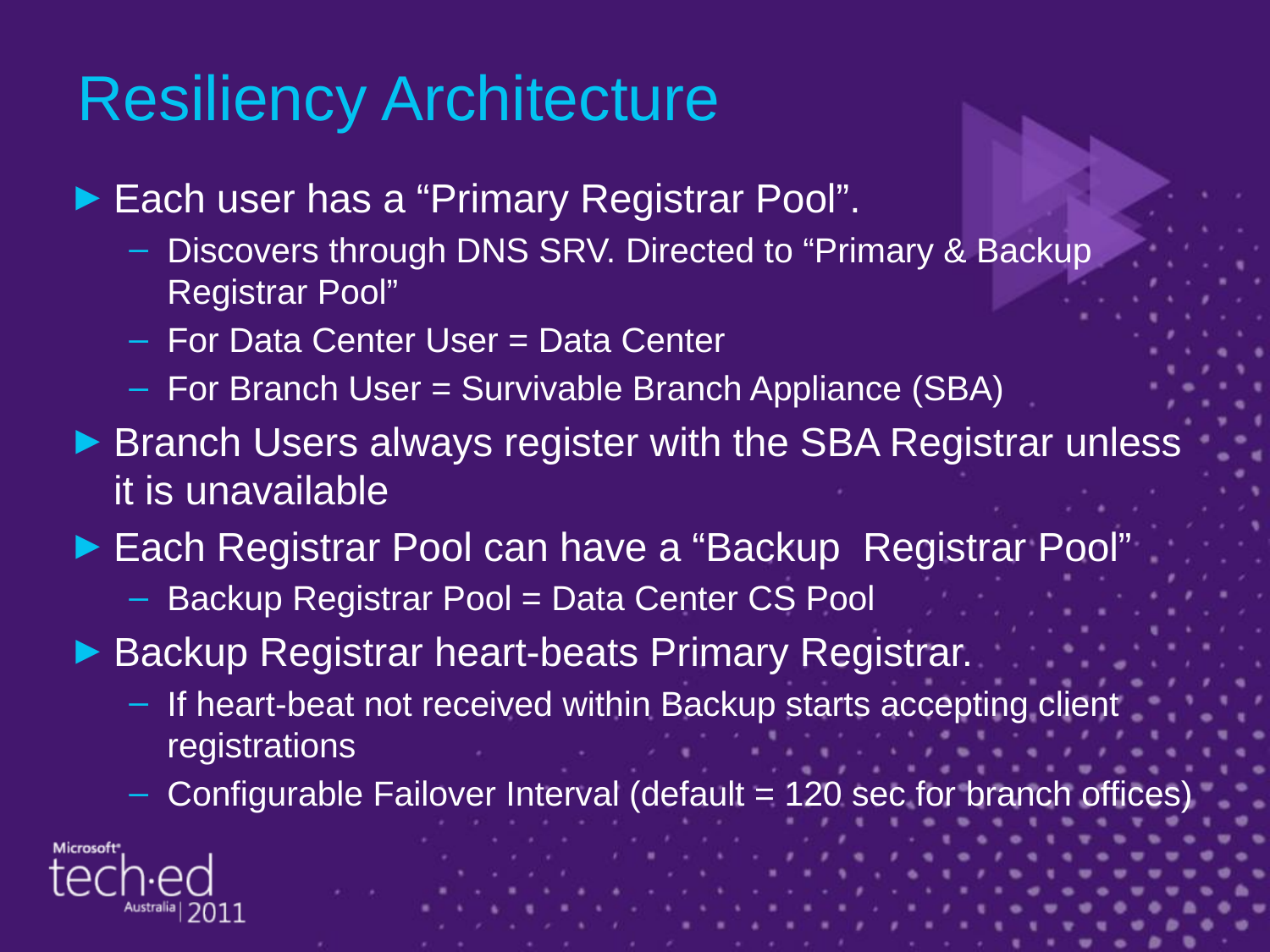

# Resiliency Architecture
Each user has a “Primary Registrar Pool”.
Discovers through DNS SRV. Directed to “Primary & Backup Registrar Pool”
For Data Center User = Data Center
For Branch User = Survivable Branch Appliance (SBA)
Branch Users always register with the SBA Registrar unless it is unavailable
Each Registrar Pool can have a “Backup  Registrar Pool”
Backup Registrar Pool = Data Center CS Pool
Backup Registrar heart-beats Primary Registrar.
If heart-beat not received within Backup starts accepting client registrations
Configurable Failover Interval (default = 120 sec for branch offices)